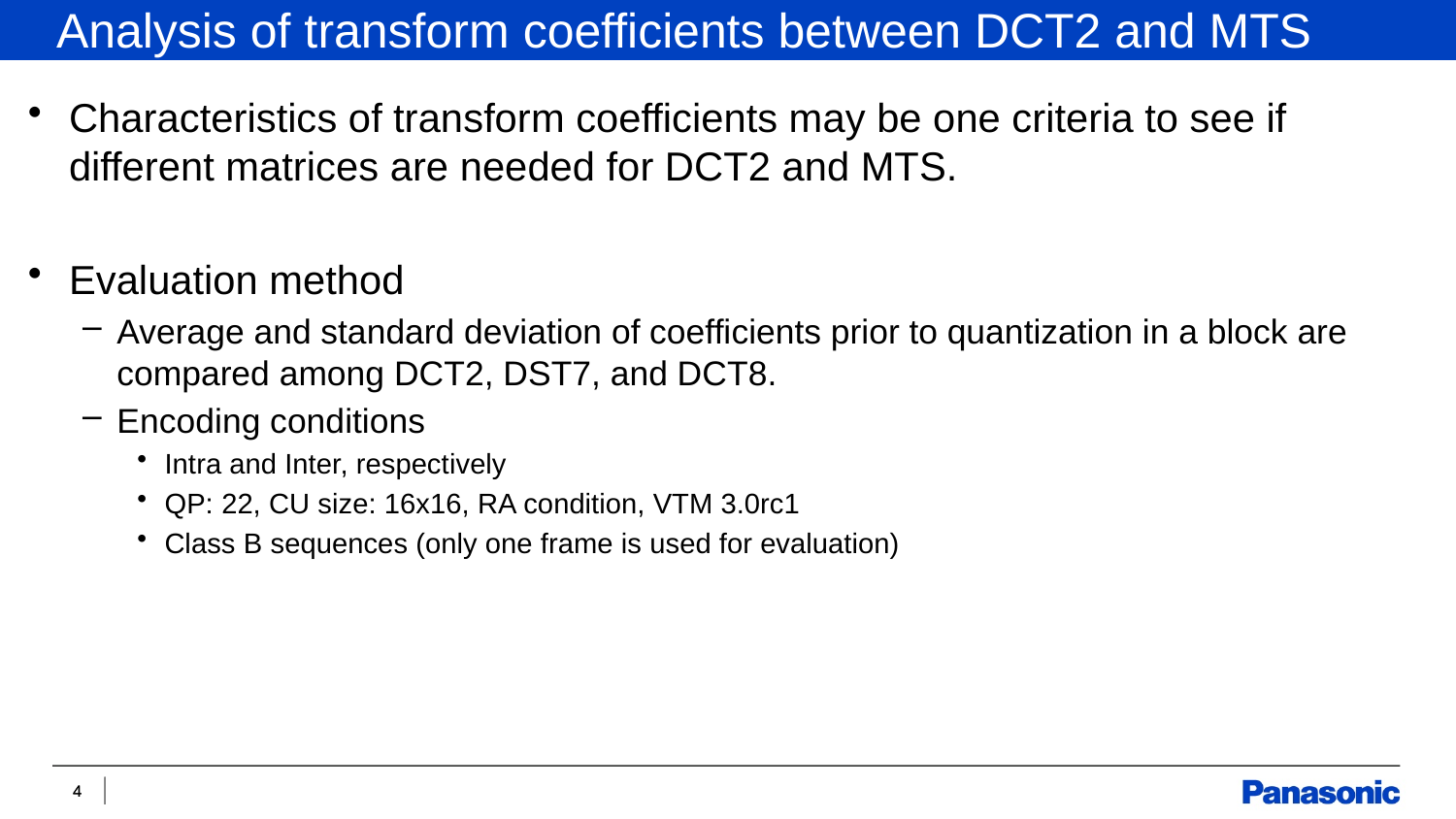

Analysis of transform coefficients between DCT2 and MTS
Characteristics of transform coefficients may be one criteria to see if different matrices are needed for DCT2 and MTS.

Evaluation method
Average and standard deviation of coefficients prior to quantization in a block are compared among DCT2, DST7, and DCT8.
Encoding conditions
Intra and Inter, respectively
QP: 22, CU size: 16x16, RA condition, VTM 3.0rc1
Class B sequences (only one frame is used for evaluation)
4